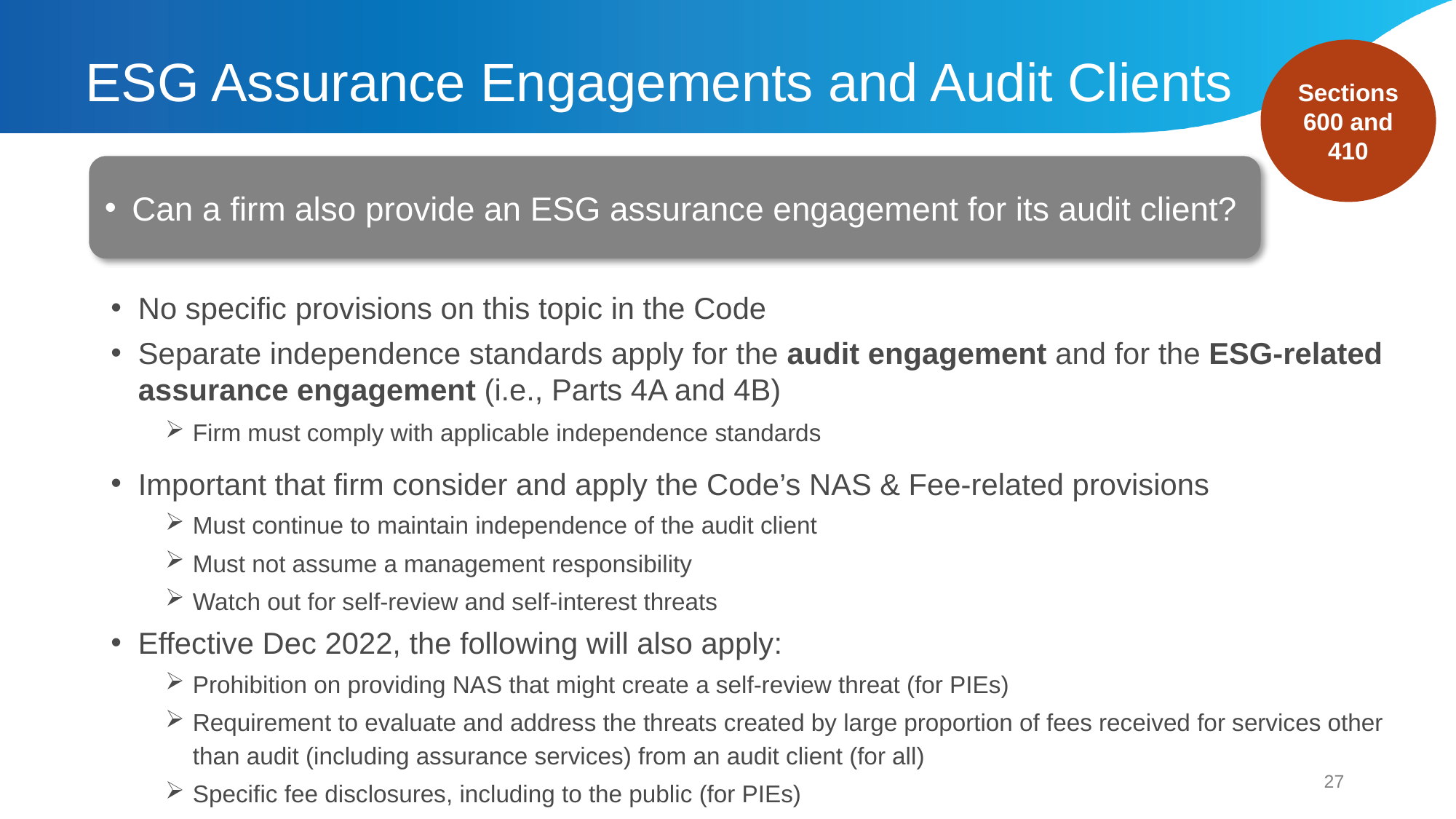

# ESG Assurance Engagements and Audit Clients
Sections 600 and 410
Can a firm also provide an ESG assurance engagement for its audit client?
No specific provisions on this topic in the Code
Separate independence standards apply for the audit engagement and for the ESG-related assurance engagement (i.e., Parts 4A and 4B)
Firm must comply with applicable independence standards
Important that firm consider and apply the Code’s NAS & Fee-related provisions
Must continue to maintain independence of the audit client
Must not assume a management responsibility
Watch out for self-review and self-interest threats
Effective Dec 2022, the following will also apply:
Prohibition on providing NAS that might create a self-review threat (for PIEs)
Requirement to evaluate and address the threats created by large proportion of fees received for services other than audit (including assurance services) from an audit client (for all)
Specific fee disclosures, including to the public (for PIEs)

27